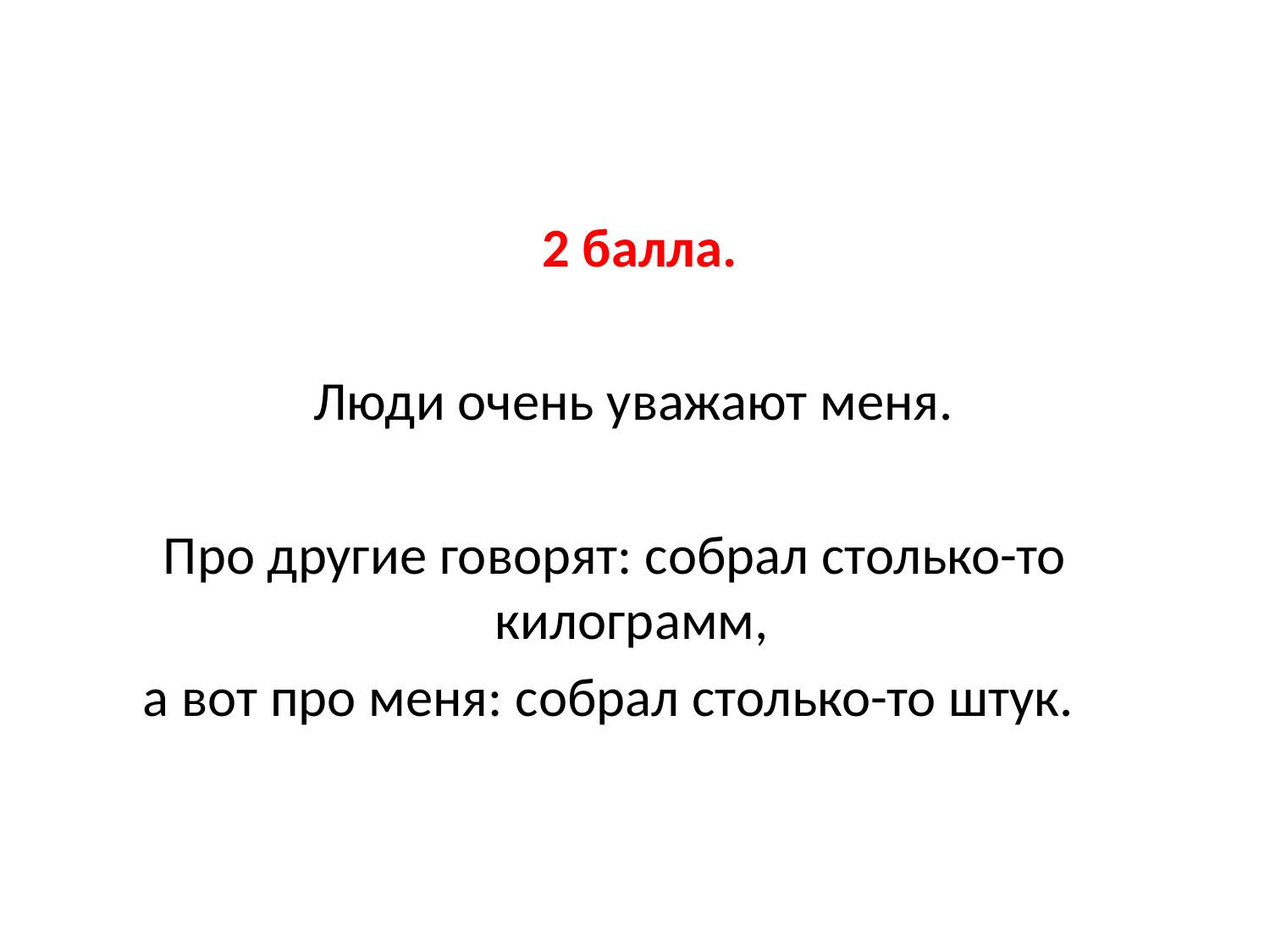

2 балла.

    Люди очень уважают меня.

Про другие говорят: собрал столько-то килограмм,
а вот про меня: собрал столько-то штук.